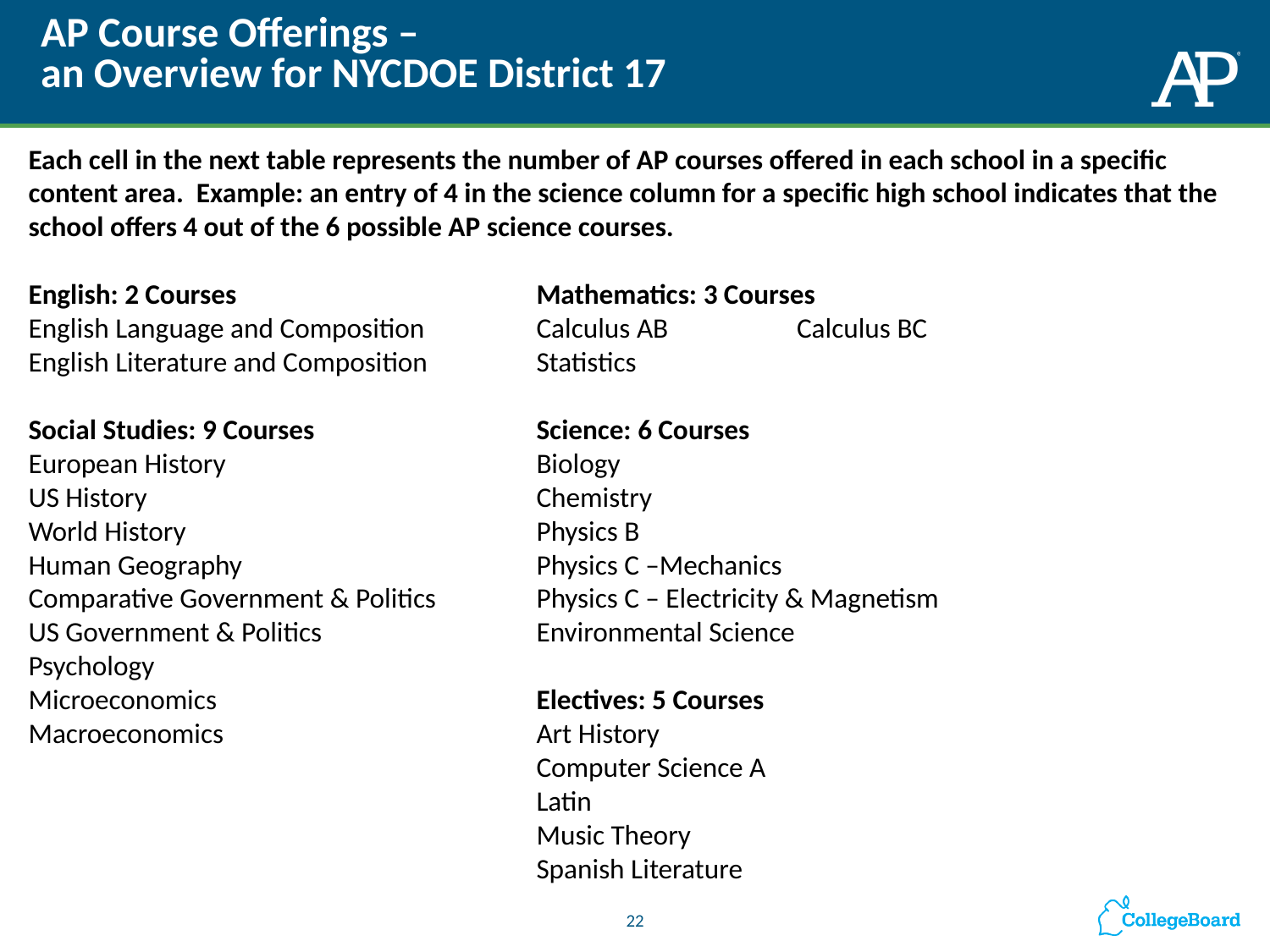

# AP Course Offerings – an Overview for NYCDOE District 17
Each cell in the next table represents the number of AP courses offered in each school in a specific content area.  Example: an entry of 4 in the science column for a specific high school indicates that the school offers 4 out of the 6 possible AP science courses.

English: 2 Courses			Mathematics: 3 Courses
English Language and Composition	Calculus AB	 Calculus BC
English Literature and Composition	Statistics

Social Studies: 9 Courses		Science: 6 Courses
European History			Biology
US History				Chemistry
World History			Physics B
Human Geography			Physics C –Mechanics
Comparative Government & Politics	Physics C – Electricity & Magnetism
US Government & Politics		Environmental Science
Psychology
Microeconomics			Electives: 5 Courses
Macroeconomics			Art History
				Computer Science A
				Latin
				Music Theory
				Spanish Literature

22